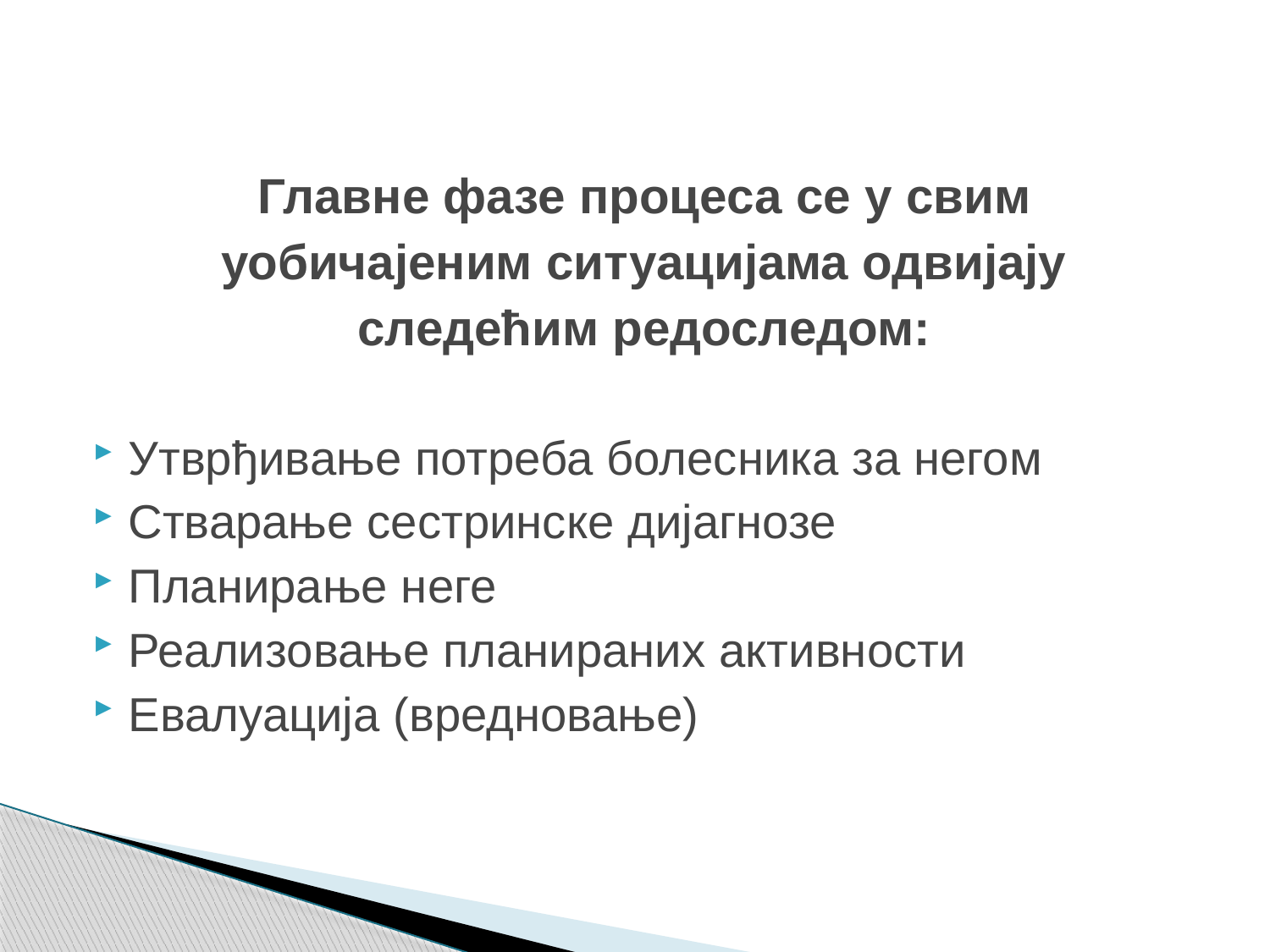

Главне фазе процеса се у свим
уобичајеним ситуацијама одвијају
следећим редоследом:

Утврђивање потреба болесника за негом
Стварање сестринске дијагнозе
Планирање неге
Реализовање планираних активности
Евалуација (вредновање)